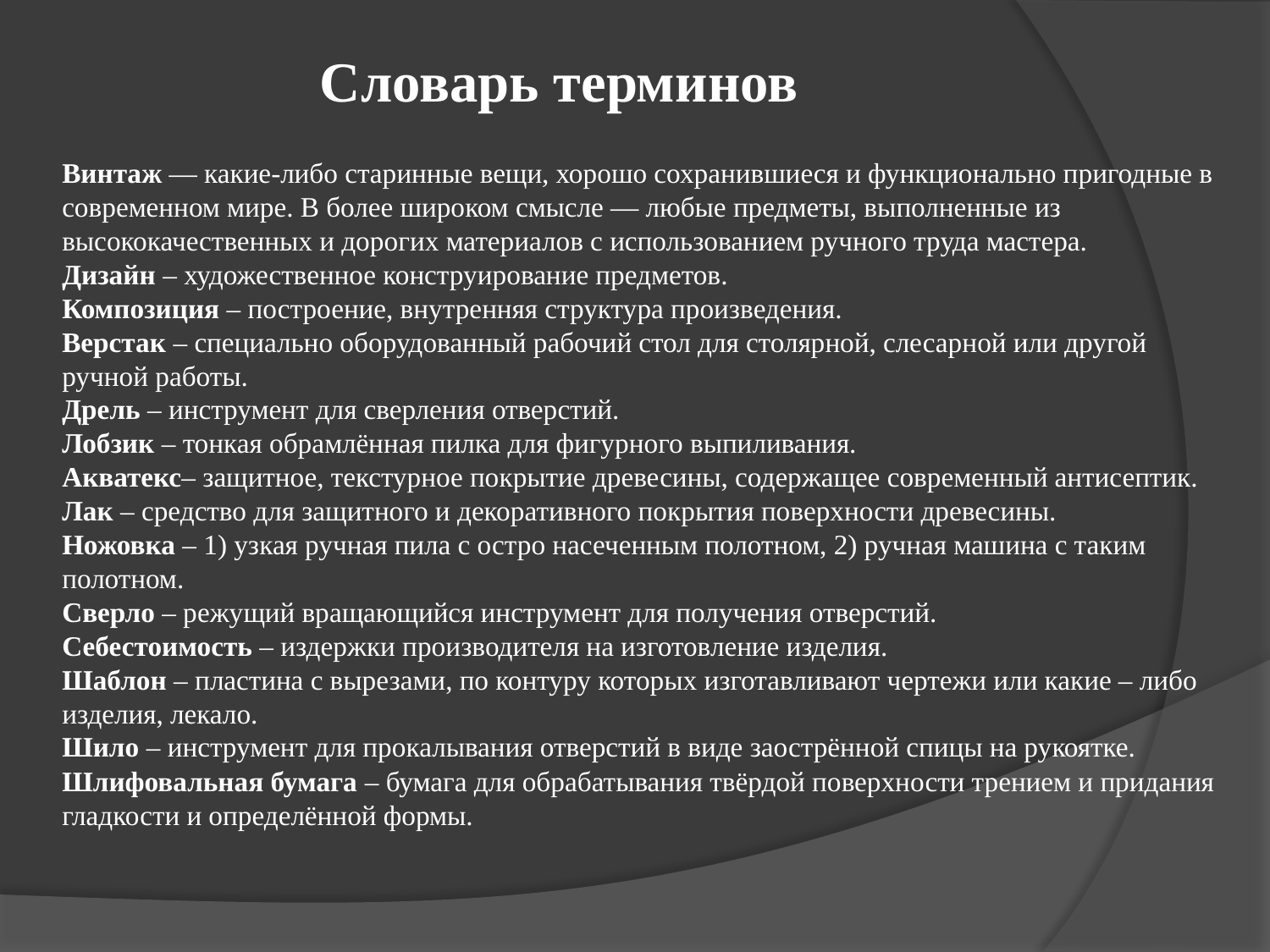

Словарь терминов
Винтаж — какие-либо старинные вещи, хорошо сохранившиеся и функционально пригодные в современном мире. В более широком смысле — любые предметы, выполненные из высококачественных и дорогих материалов с использованием ручного труда мастера.
Дизайн – художественное конструирование предметов.
Композиция – построение, внутренняя структура произведения.
Верстак – специально оборудованный рабочий стол для столярной, слесарной или другой ручной работы.
Дрель – инструмент для сверления отверстий.
Лобзик – тонкая обрамлённая пилка для фигурного выпиливания.
Акватекс– защитное, текстурное покрытие древесины, содержащее современный антисептик.
Лак – средство для защитного и декоративного покрытия поверхности древесины.
Ножовка – 1) узкая ручная пила с остро насеченным полотном, 2) ручная машина с таким полотном.
Сверло – режущий вращающийся инструмент для получения отверстий.
Себестоимость – издержки производителя на изготовление изделия.
Шаблон – пластина с вырезами, по контуру которых изготавливают чертежи или какие – либо изделия, лекало.
Шило – инструмент для прокалывания отверстий в виде заострённой спицы на рукоятке.
Шлифовальная бумага – бумага для обрабатывания твёрдой поверхности трением и придания гладкости и определённой формы.